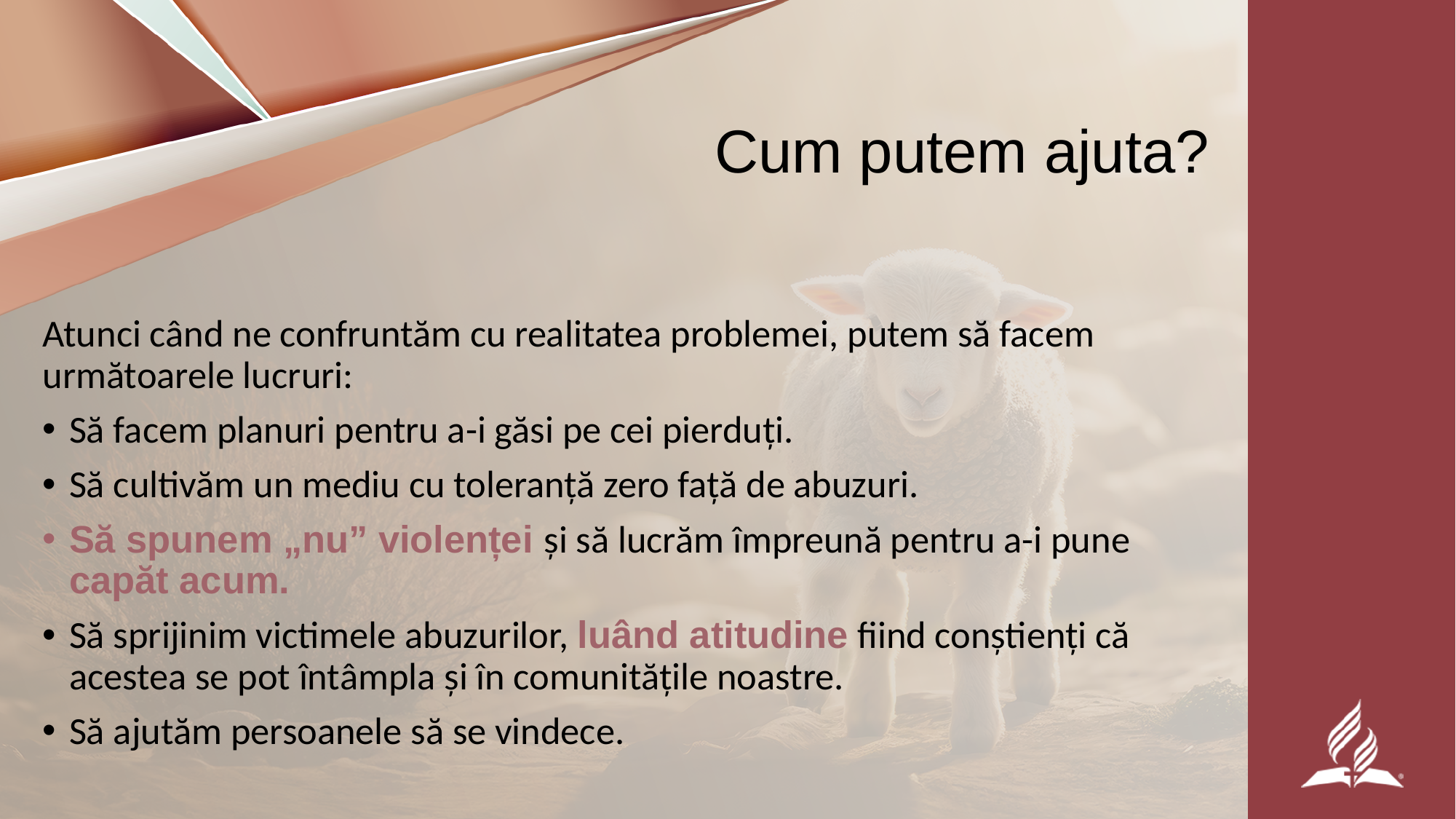

# Cum putem ajuta?
Atunci când ne confruntăm cu realitatea problemei, putem să facem următoarele lucruri:
Să facem planuri pentru a-i găsi pe cei pierduți.
Să cultivăm un mediu cu toleranță zero față de abuzuri.
Să spunem „nu” violenței și să lucrăm împreună pentru a-i pune capăt acum.
Să sprijinim victimele abuzurilor, luând atitudine fiind conștienți că acestea se pot întâmpla și în comunitățile noastre.
Să ajutăm persoanele să se vindece.